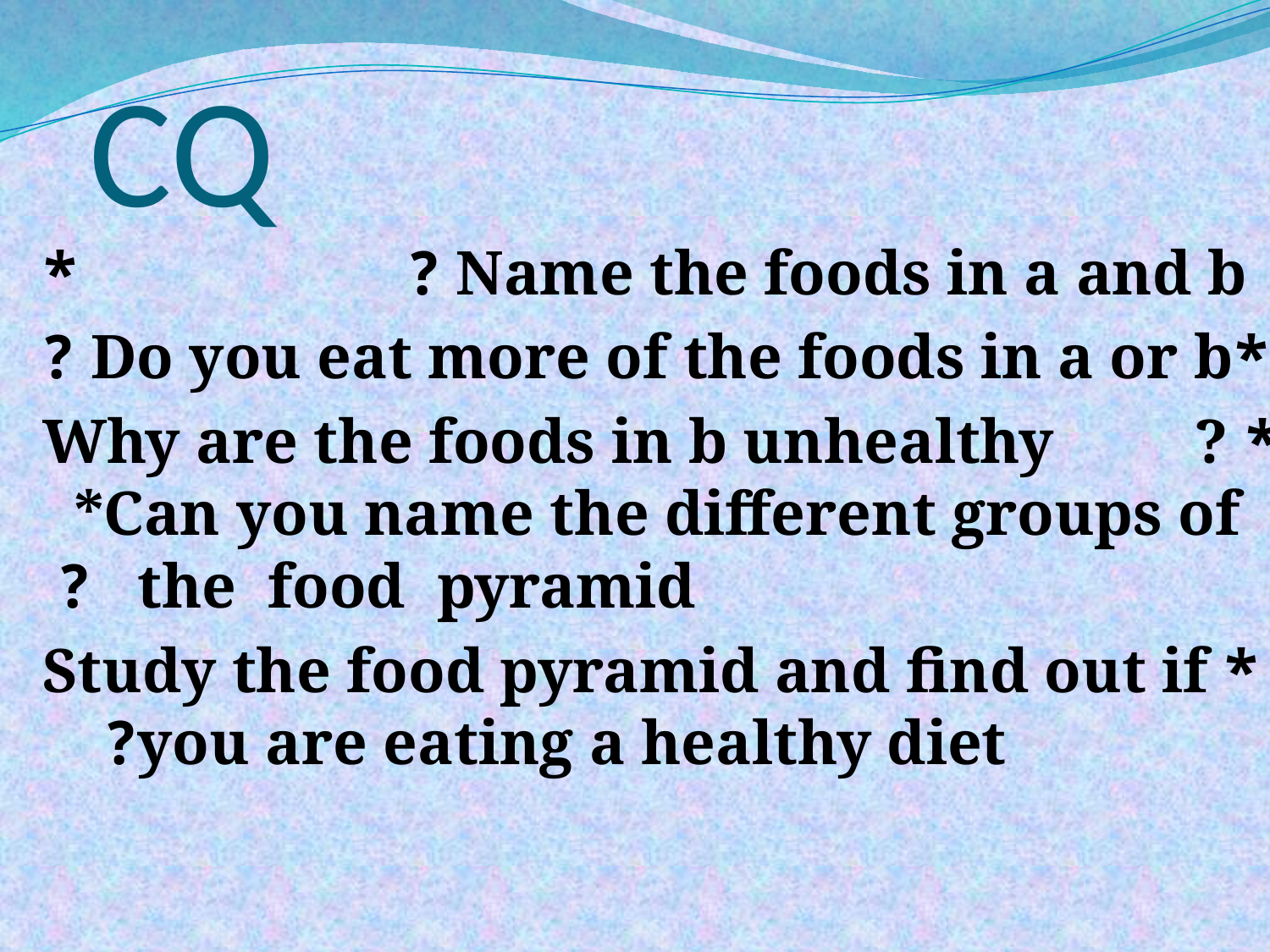

# CQ
Name the foods in a and b ?                     *
*Do you eat more of the foods in a or b ?
*Why are the foods in b unhealthy         ?    *Can you name the different groups of   the  food  pyramid ?
*Study the food pyramid and find out if  you are eating a healthy diet?